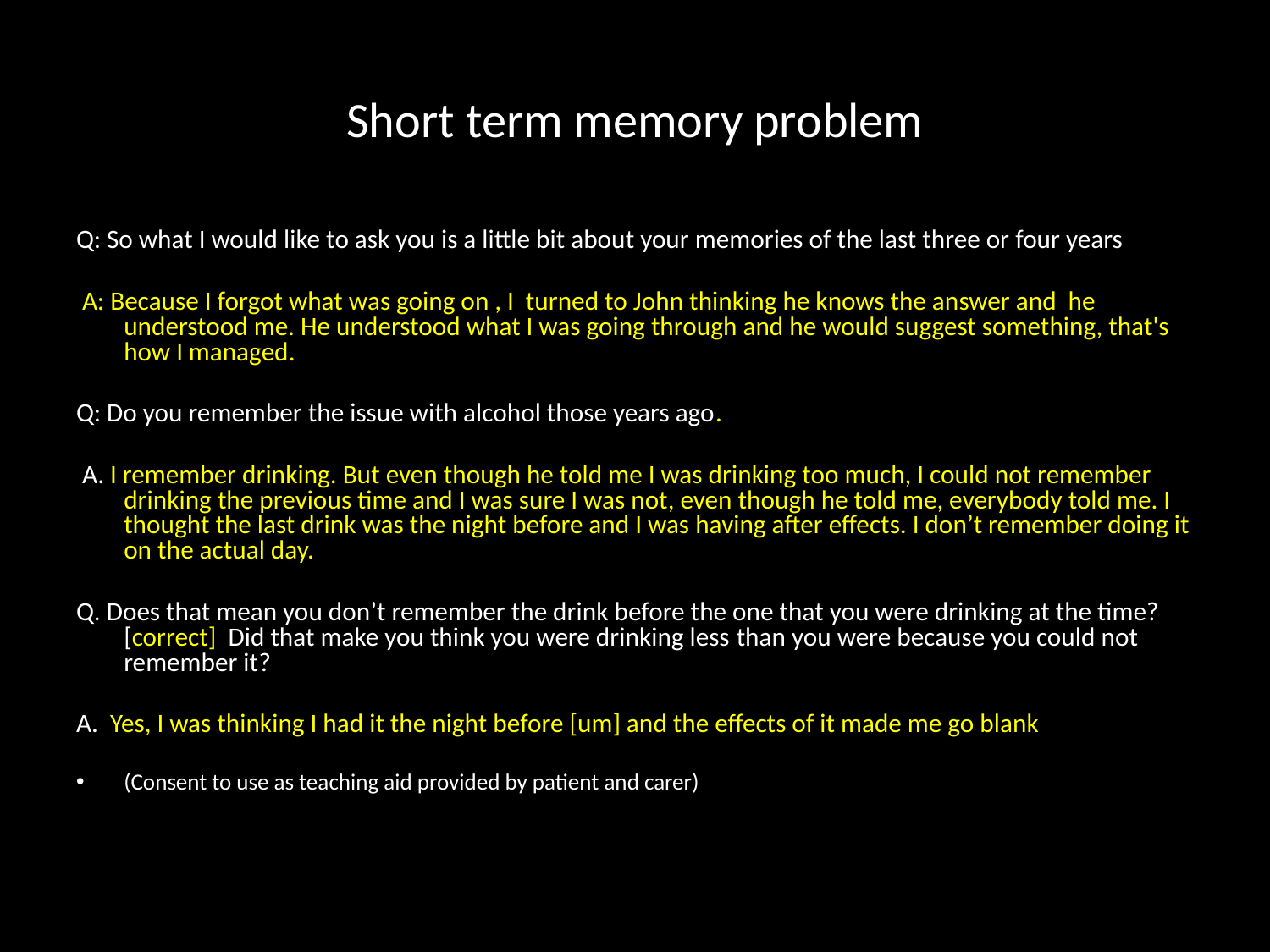

Short term memory problem
Q: So what I would like to ask you is a little bit about your memories of the last three or four years

 A: Because I forgot what was going on , I  turned to John thinking he knows the answer and  he understood me. He understood what I was going through and he would suggest something, that's how I managed.

Q: Do you remember the issue with alcohol those years ago.

 A. I remember drinking. But even though he told me I was drinking too much, I could not remember drinking the previous time and I was sure I was not, even though he told me, everybody told me. I thought the last drink was the night before and I was having after effects. I don’t remember doing it on the actual day.

Q. Does that mean you don’t remember the drink before the one that you were drinking at the time?  [correct]  Did that make you think you were drinking less than you were because you could not remember it?

A.  Yes, I was thinking I had it the night before [um] and the effects of it made me go blank

(Consent to use as teaching aid provided by patient and carer)